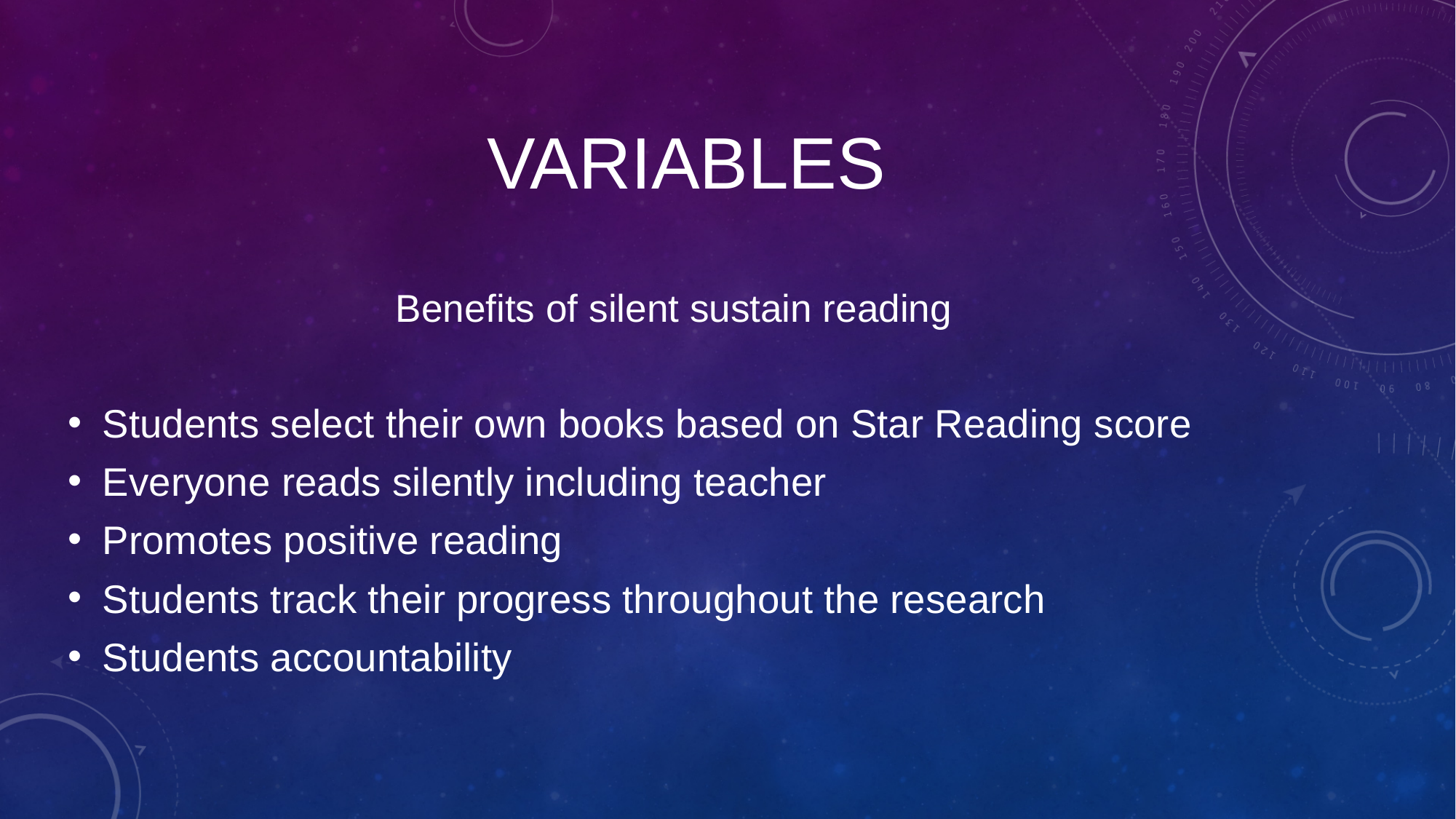

# Variables

Benefits of silent sustain reading

Students select their own books based on Star Reading score
Everyone reads silently including teacher
Promotes positive reading
Students track their progress throughout the research
Students accountability